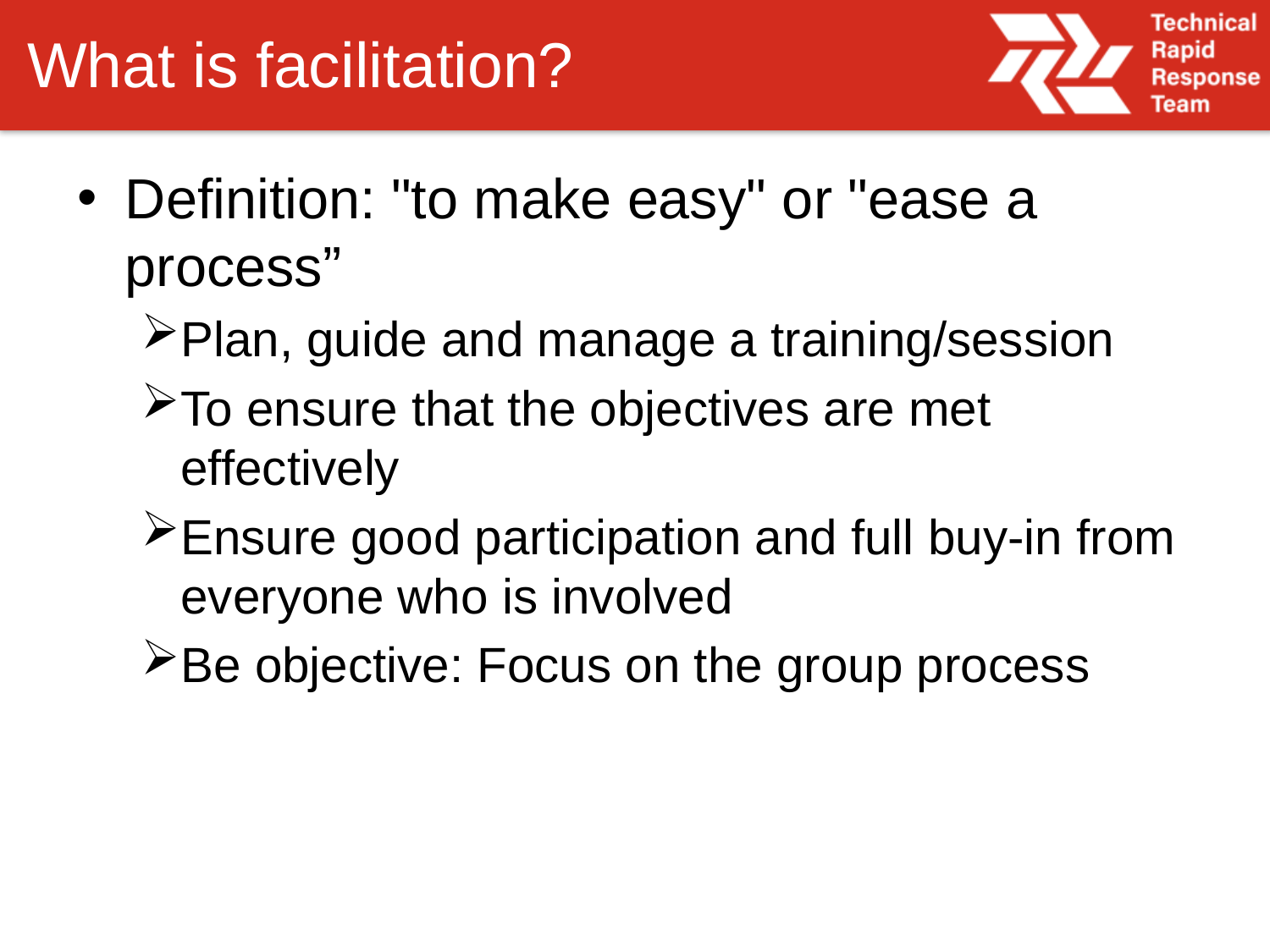

# What is facilitation?
Definition: "to make easy" or "ease a process”
Plan, guide and manage a training/session
To ensure that the objectives are met effectively
Ensure good participation and full buy-in from everyone who is involved
Be objective: Focus on the group process